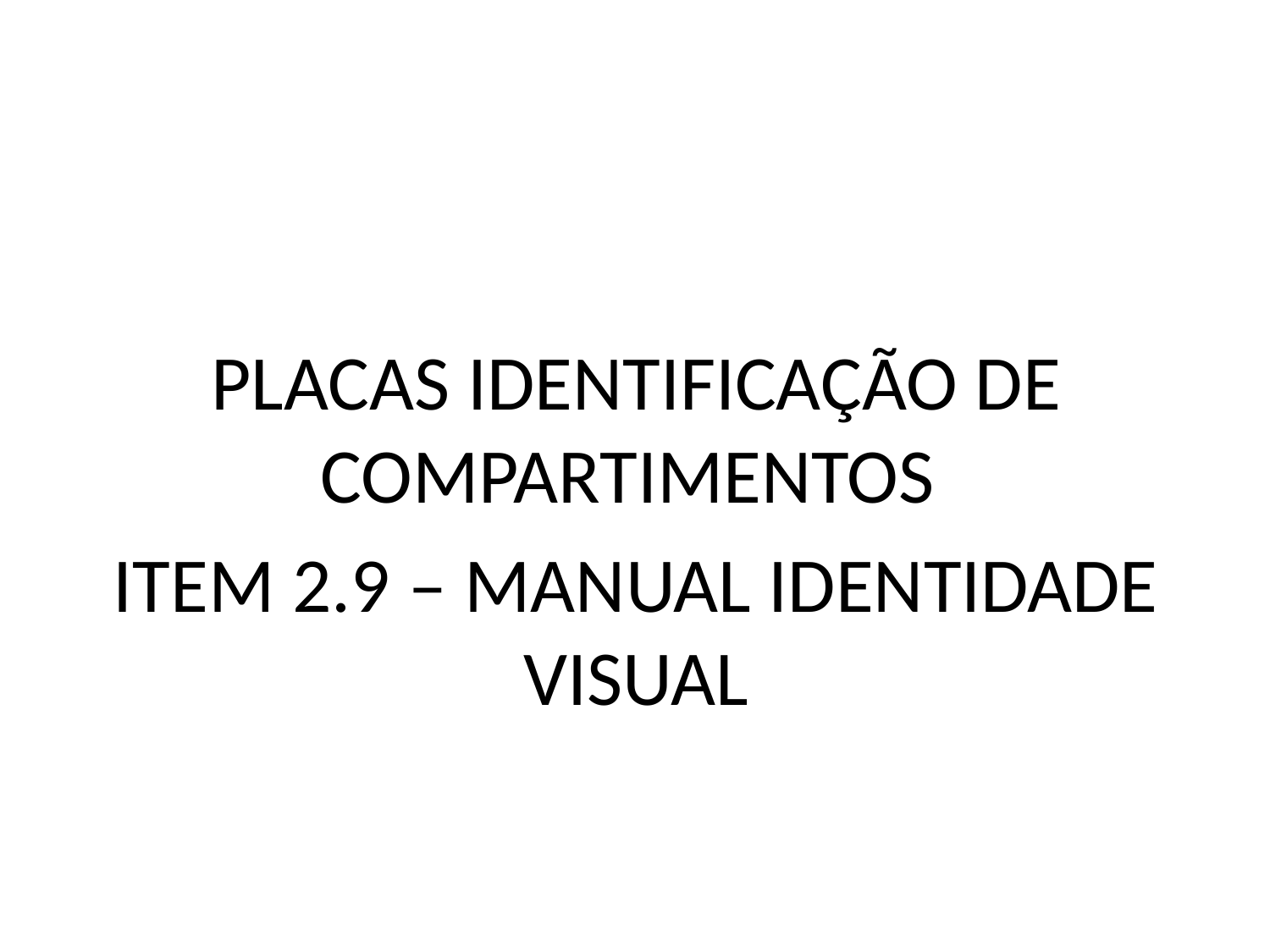

PLACAS IDENTIFICAÇÃO DE COMPARTIMENTOS
ITEM 2.9 – MANUAL IDENTIDADE VISUAL